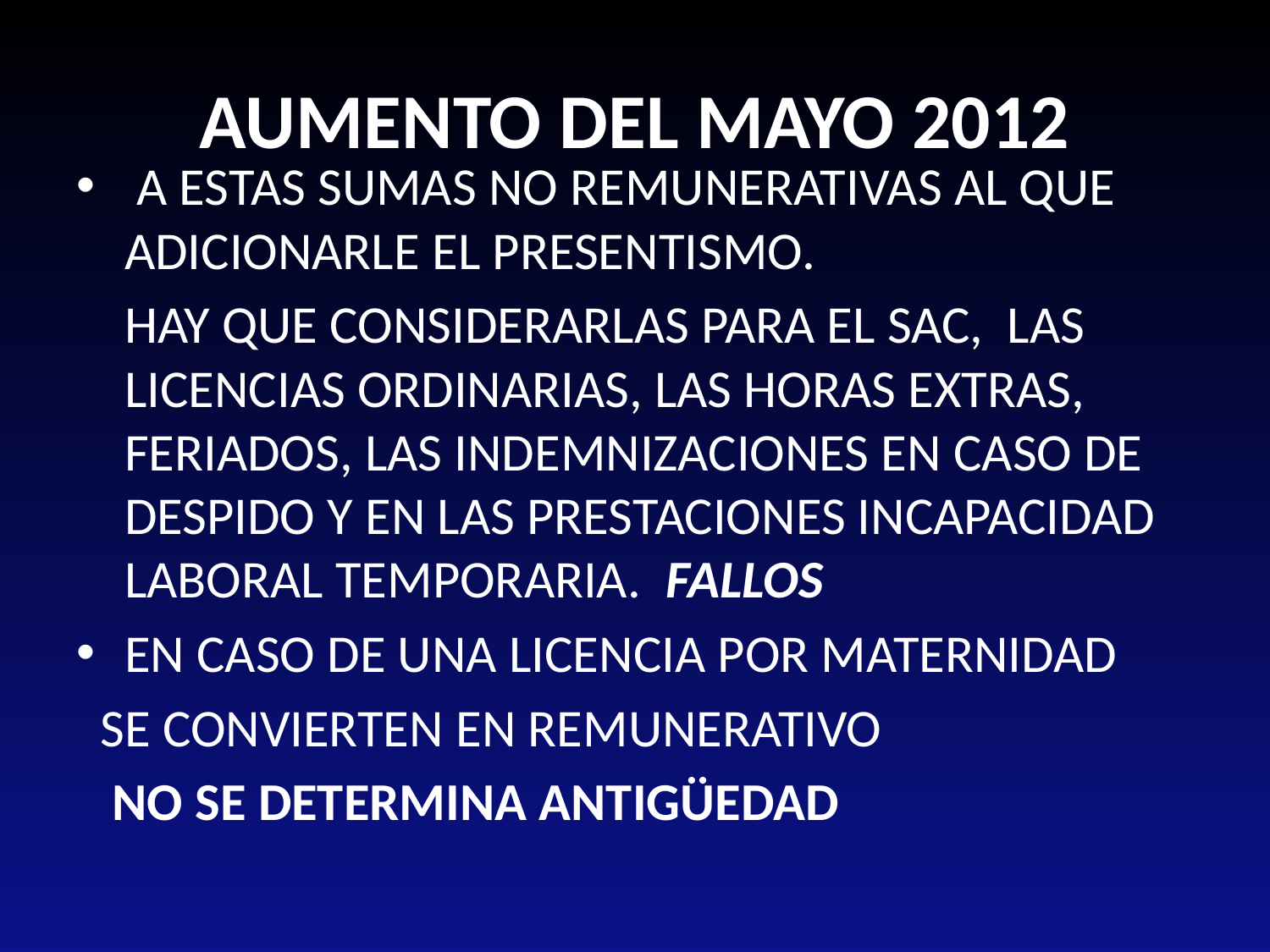

# AUMENTO DEL MAYO 2012
 A ESTAS SUMAS NO REMUNERATIVAS AL QUE ADICIONARLE EL PRESENTISMO.
    HAY QUE CONSIDERARLAS PARA EL SAC,  LAS LICENCIAS ORDINARIAS, LAS HORAS EXTRAS,  FERIADOS, LAS INDEMNIZACIONES EN CASO DE DESPIDO Y EN LAS PRESTACIONES INCAPACIDAD LABORAL TEMPORARIA.  FALLOS
EN CASO DE UNA LICENCIA POR MATERNIDAD
  SE CONVIERTEN EN REMUNERATIVO
   NO SE DETERMINA ANTIGÜEDAD